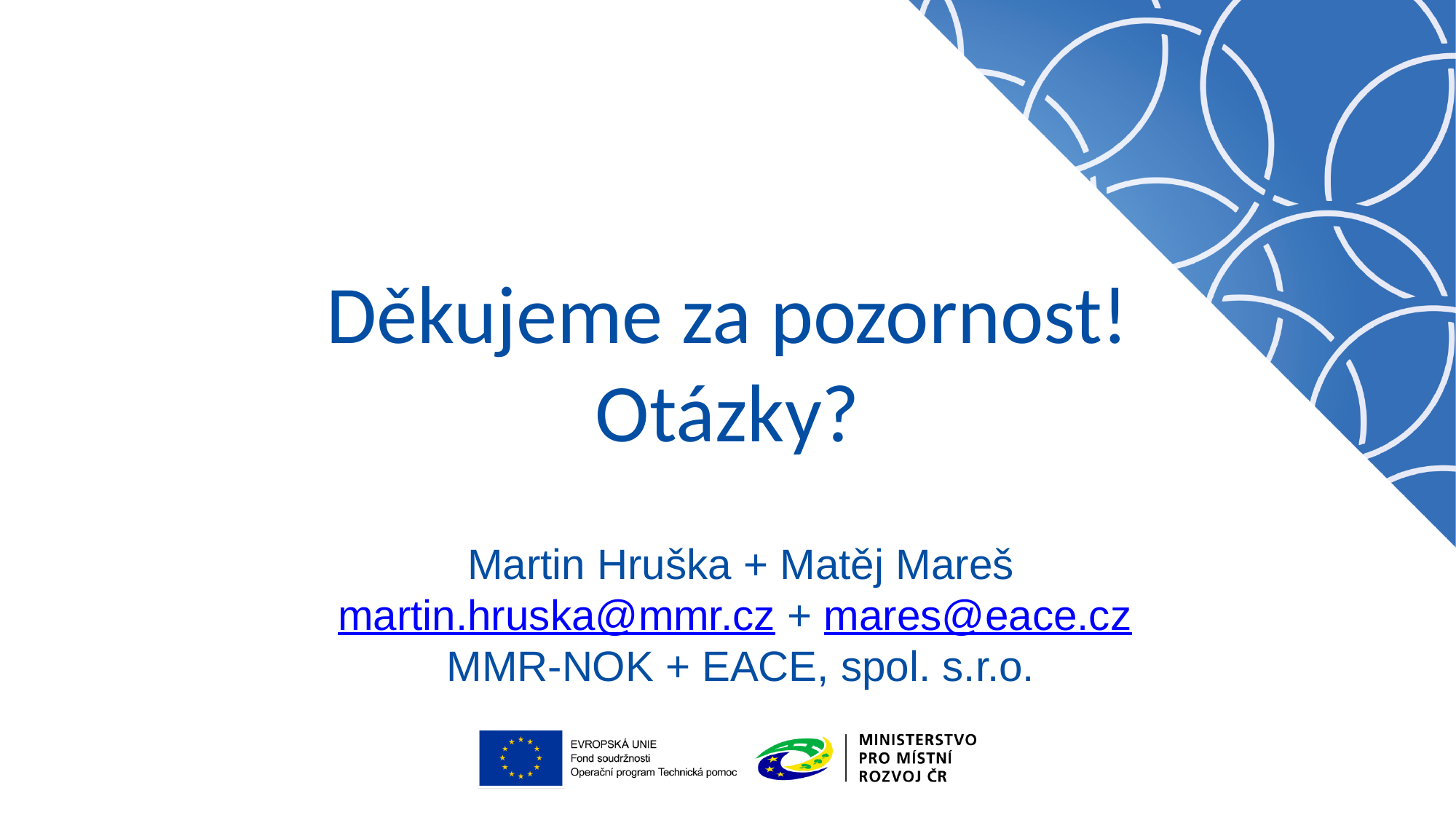

# Děkujeme za pozornost! Otázky?
Martin Hruška + Matěj Mareš
martin.hruska@mmr.cz + mares@eace.cz
MMR-NOK + EACE, spol. s.r.o.